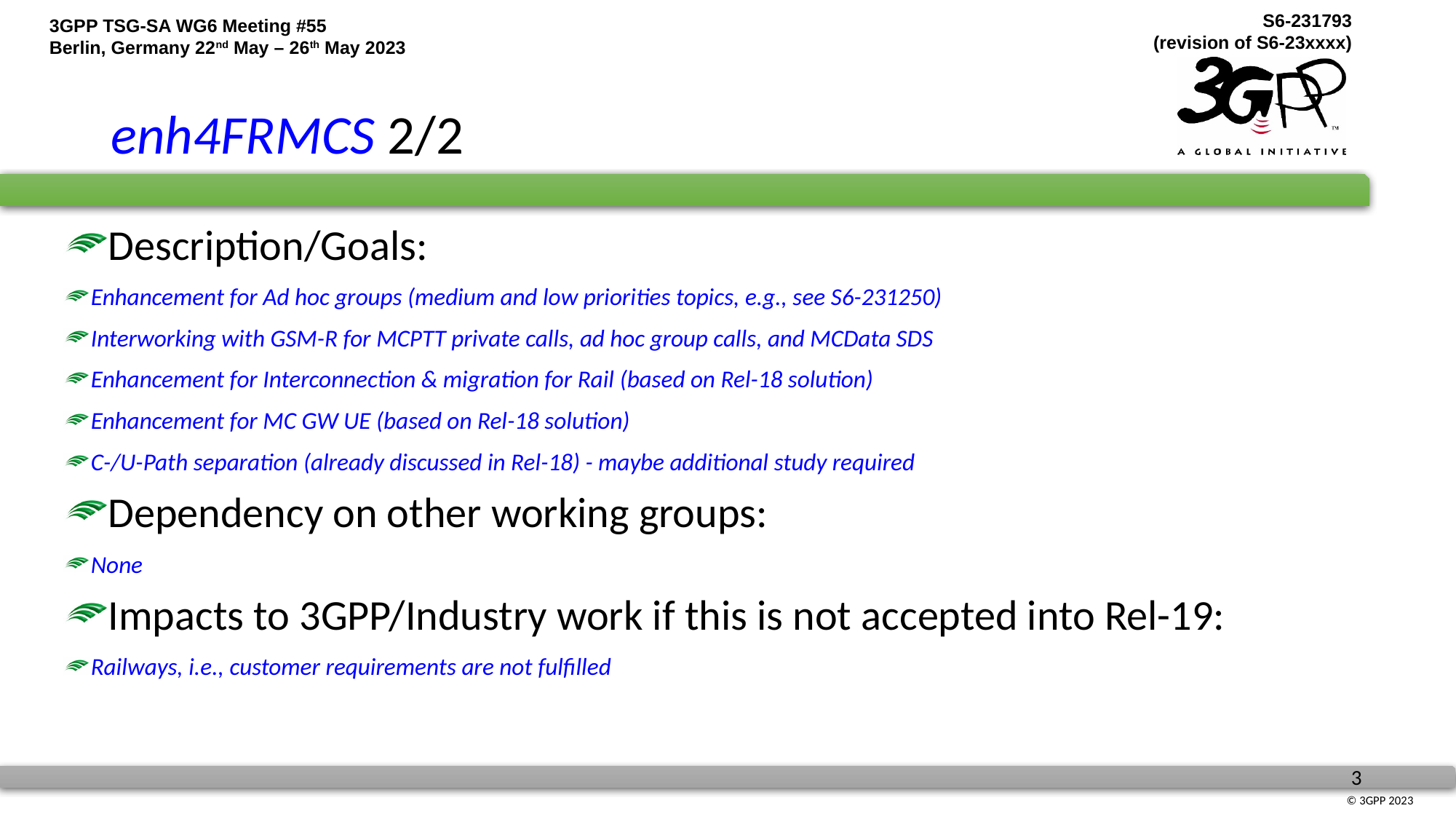

# enh4FRMCS 2/2
Description/Goals:
Enhancement for Ad hoc groups (medium and low priorities topics, e.g., see S6-231250)
Interworking with GSM-R for MCPTT private calls, ad hoc group calls, and MCData SDS
Enhancement for Interconnection & migration for Rail (based on Rel-18 solution)
Enhancement for MC GW UE (based on Rel-18 solution)
C-/U-Path separation (already discussed in Rel-18) - maybe additional study required
Dependency on other working groups:
None
Impacts to 3GPP/Industry work if this is not accepted into Rel-19:
Railways, i.e., customer requirements are not fulfilled